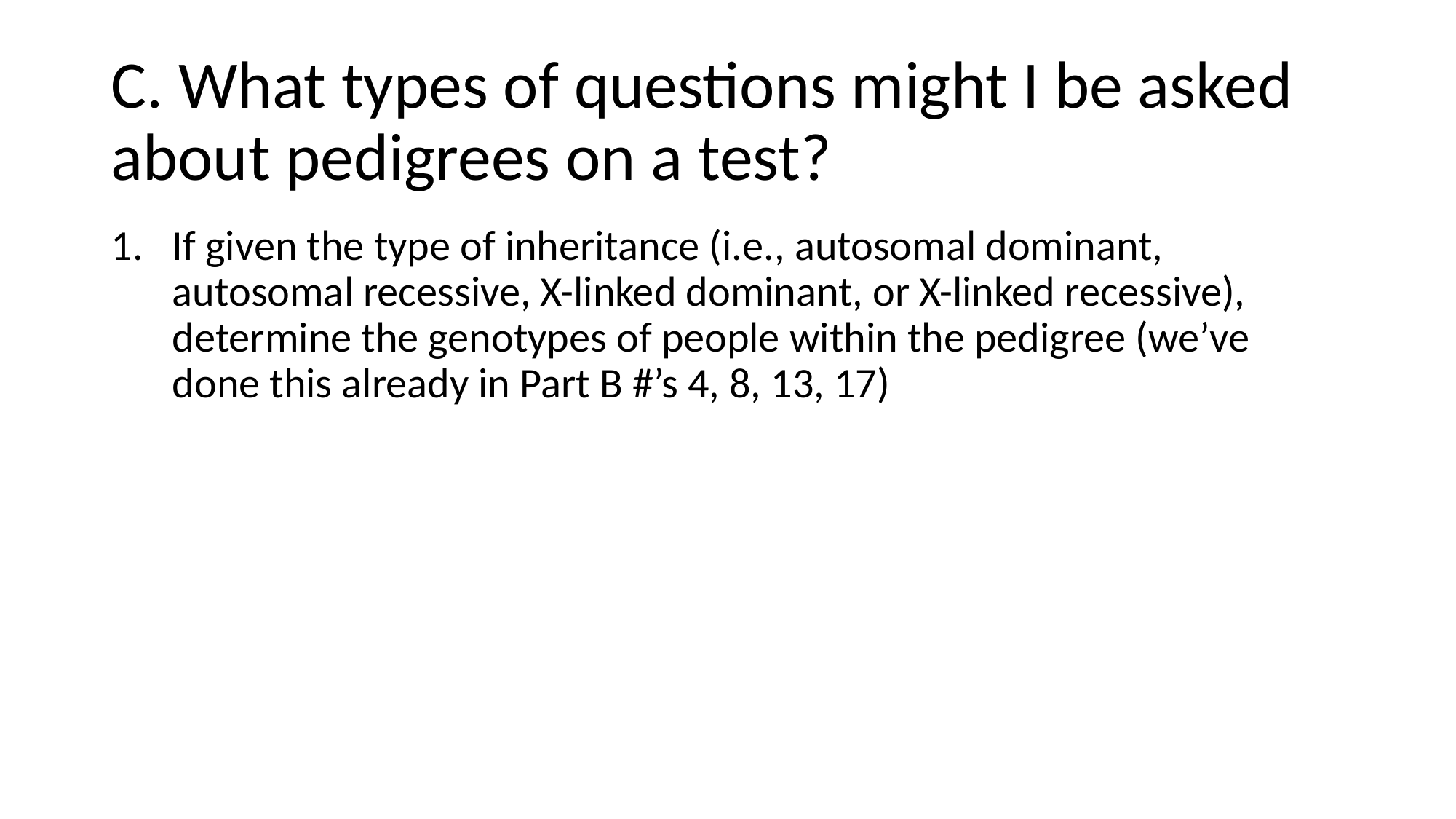

# C. What types of questions might I be asked about pedigrees on a test?
If given the type of inheritance (i.e., autosomal dominant, autosomal recessive, X-linked dominant, or X-linked recessive), determine the genotypes of people within the pedigree (we’ve done this already in Part B #’s 4, 8, 13, 17)